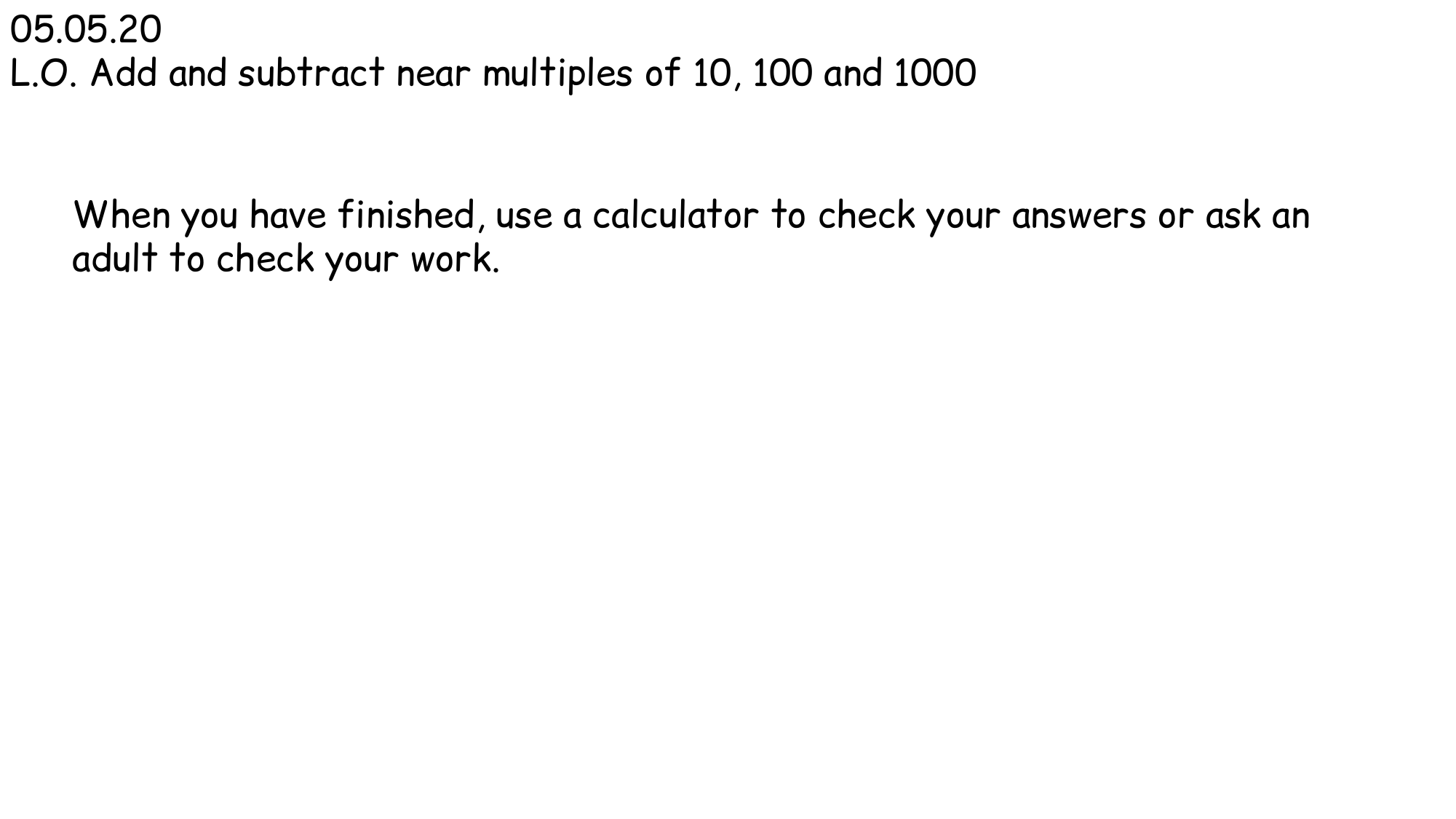

05.05.20
L.O. Add and subtract near multiples of 10, 100 and 1000
When you have finished, use a calculator to check your answers or ask an adult to check your work.